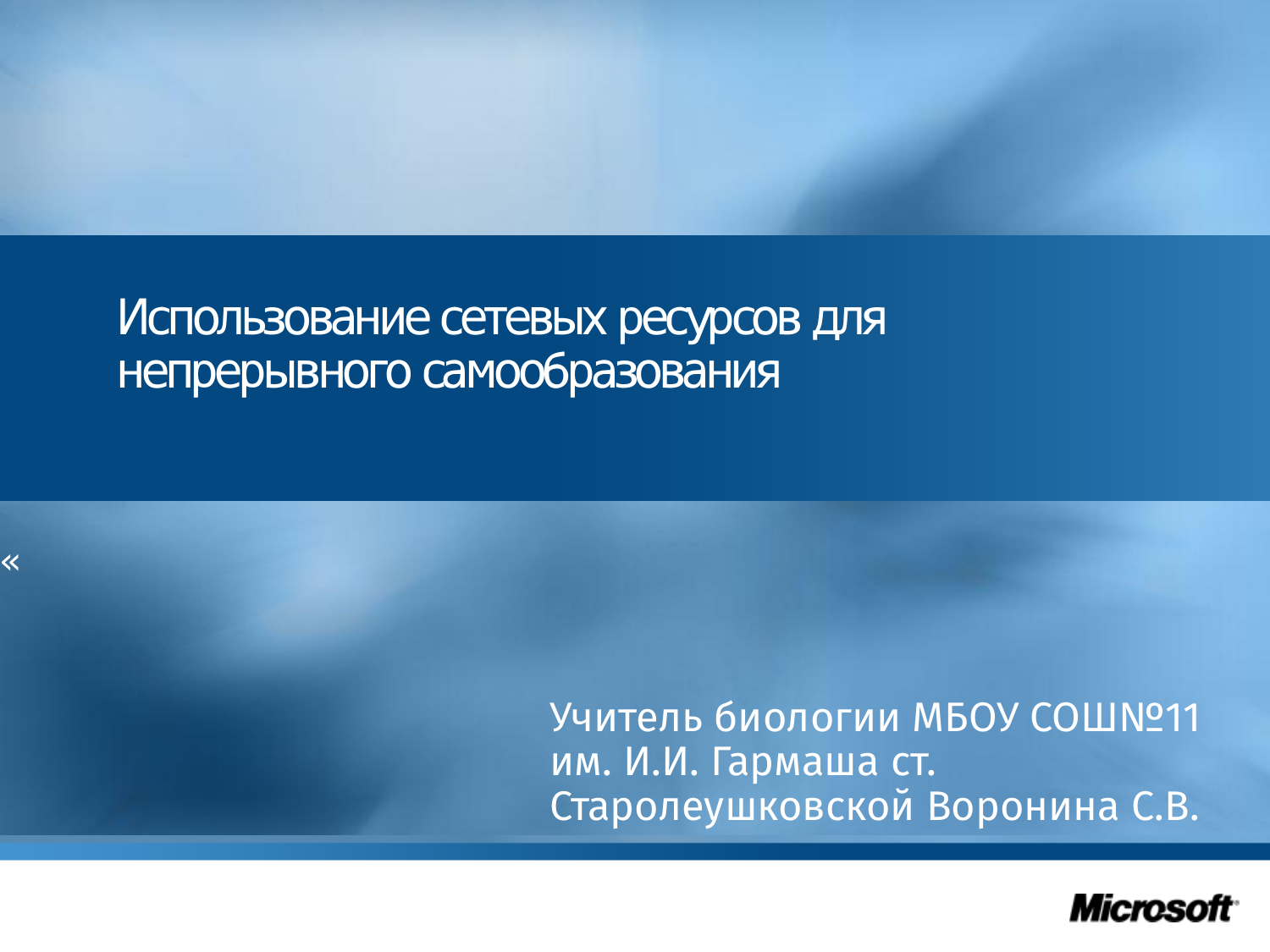

Использование сетевых ресурсов для непрерывного самообразования
# «
Учитель биологии МБОУ СОШ№11 им. И.И. Гармаша ст. Старолеушковской Воронина С.В.